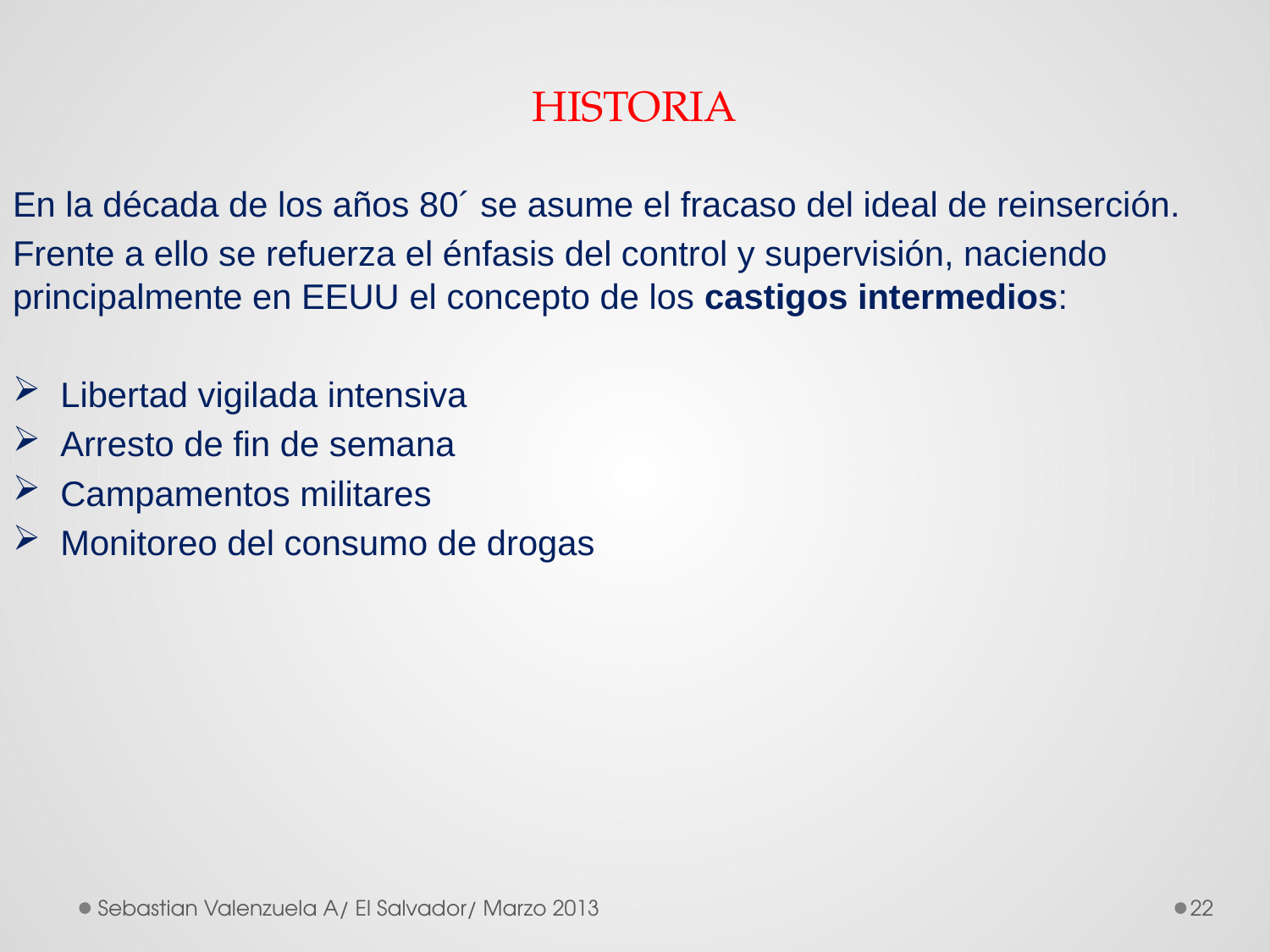

# HISTORIA

En la década de los años 80´ se asume el fracaso del ideal de reinserción.
Frente a ello se refuerza el énfasis del control y supervisión, naciendo principalmente en EEUU el concepto de los castigos intermedios:

Libertad vigilada intensiva
Arresto de fin de semana
Campamentos militares
Monitoreo del consumo de drogas
Sebastian Valenzuela A/ El Salvador/ Marzo 2013
22